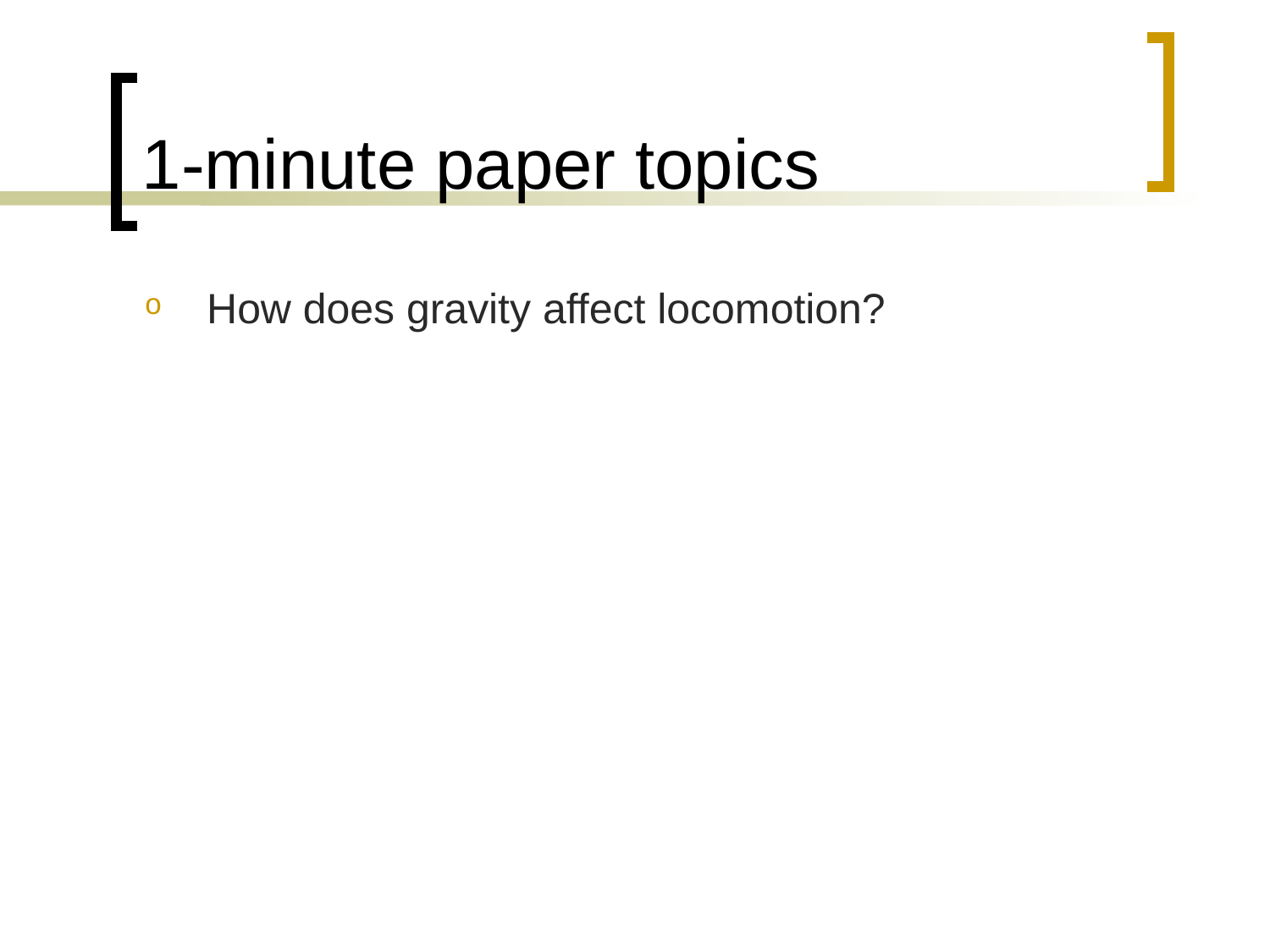

# 1-minute paper topics
How does gravity affect locomotion?